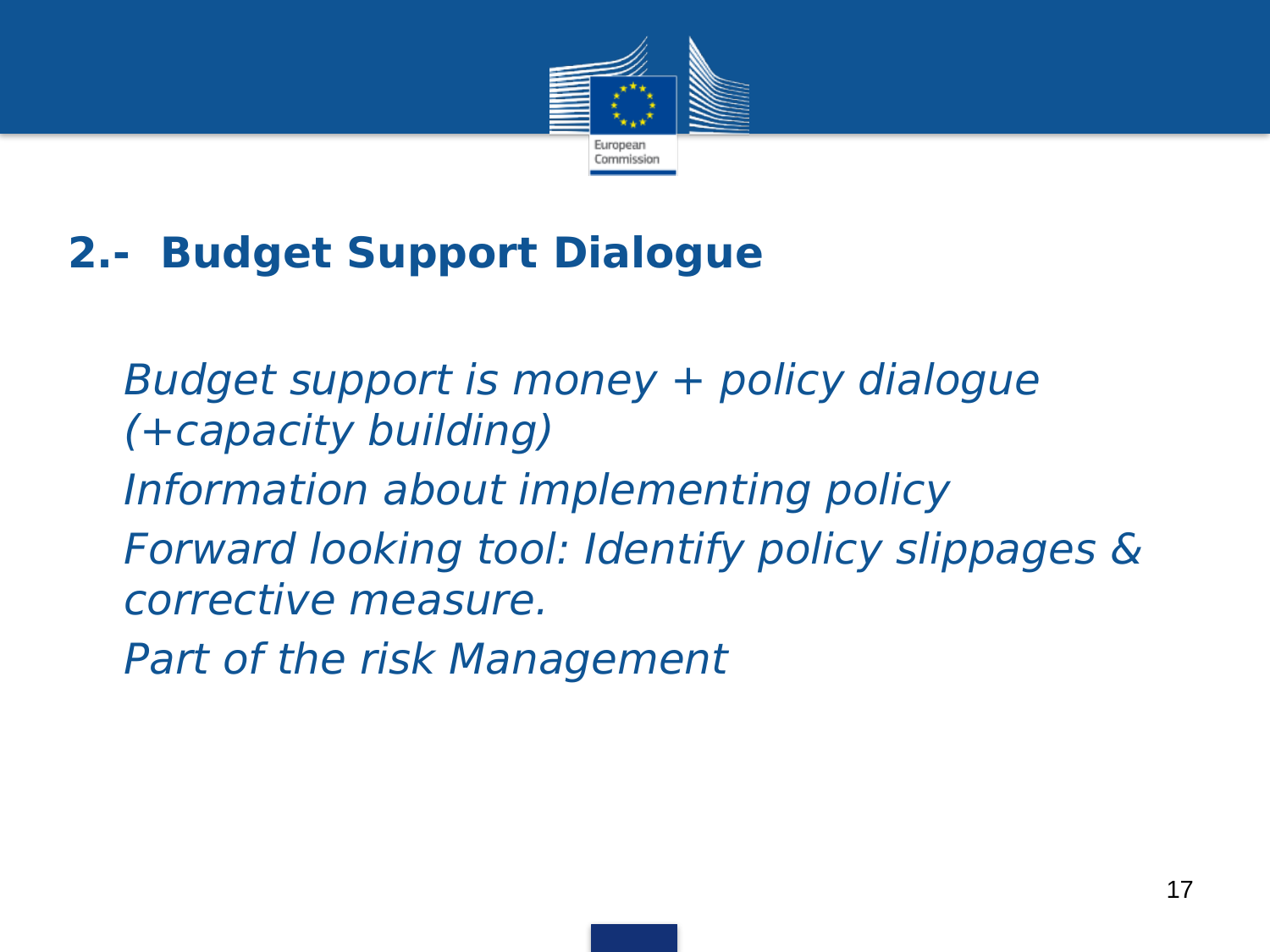

# 2.-  Budget Support Dialogue
Budget support is money + policy dialogue (+capacity building)
Information about implementing policy
Forward looking tool: Identify policy slippages & corrective measure.
Part of the risk Management
17